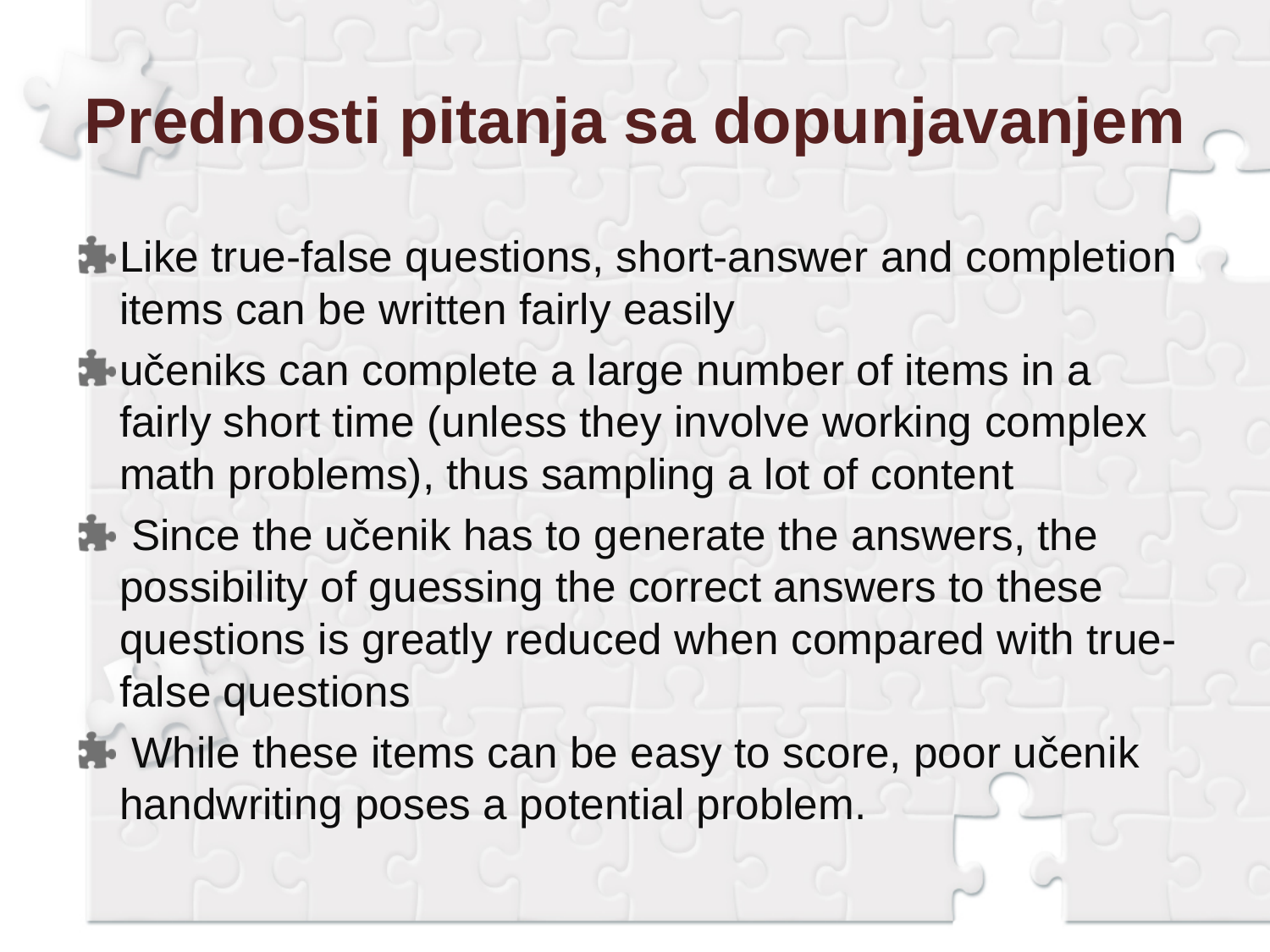

# Prednosti pitanja sa dopunjavanjem
Like true-false questions, short-answer and completion items can be written fairly easily
učeniks can complete a large number of items in a fairly short time (unless they involve working complex math problems), thus sampling a lot of content
 Since the učenik has to generate the answers, the possibility of guessing the correct answers to these questions is greatly reduced when compared with true-false questions
 While these items can be easy to score, poor učenik handwriting poses a potential problem.